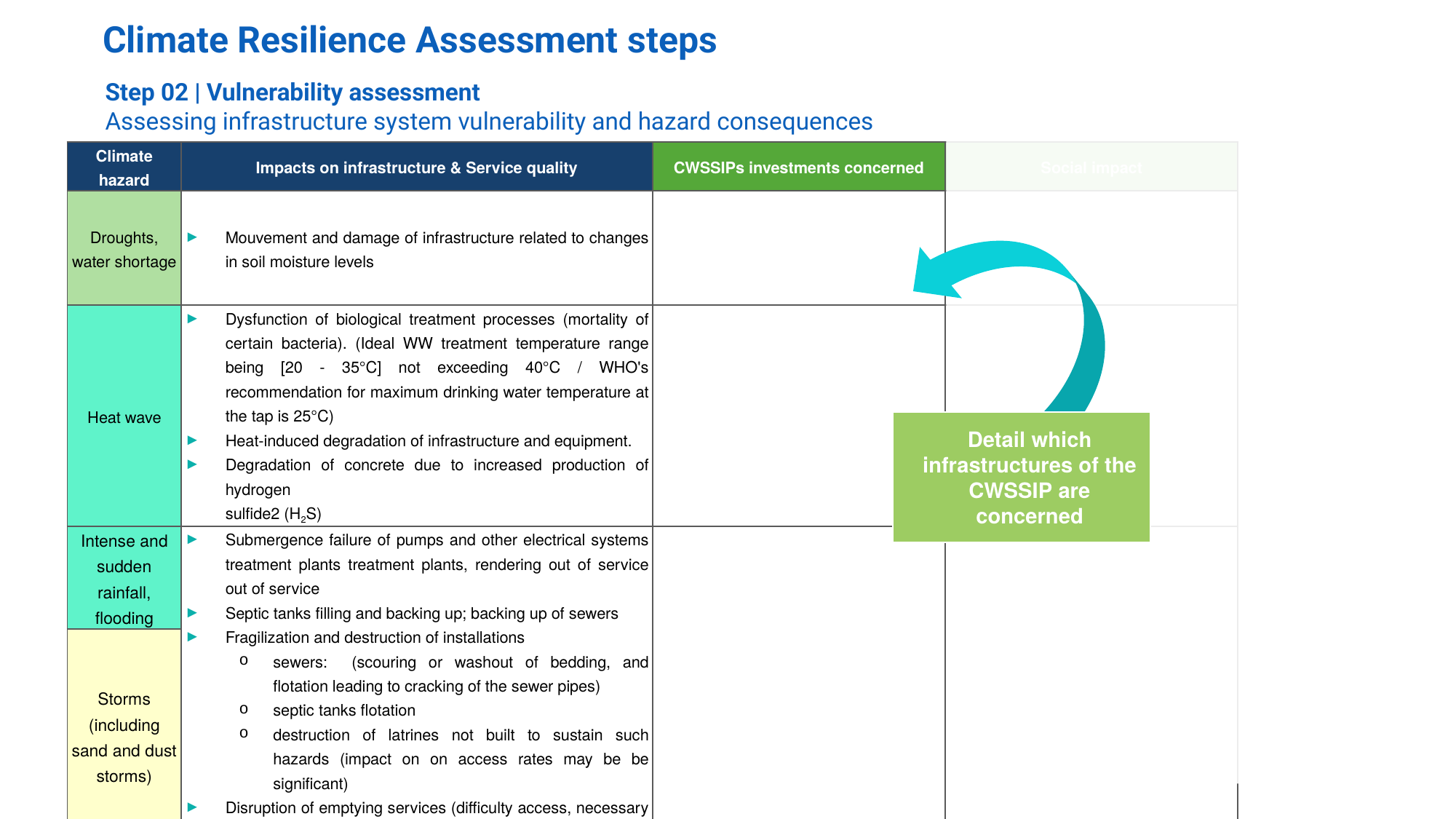

Climate Resilience Assessment steps
Step 02 | Vulnerability assessment
Assessing infrastructure system vulnerability and hazard consequences

| Climate hazard | Impacts on infrastructure & Service quality | CWSSIPs investments concerned | Social impact |
| --- | --- | --- | --- |
| Droughts, water shortage | Mouvement and damage of infrastructure related to changes in soil moisture levels |  |  |
| Heat wave | Dysfunction of biological treatment processes (mortality of certain bacteria). (Ideal WW treatment temperature range being [20 - 35°C] not exceeding 40°C / WHO's recommendation for maximum drinking water temperature at the tap is 25°C) Heat-induced degradation of infrastructure and equipment. Degradation of concrete due to increased production of hydrogen sulfide2 (H2S) |  |  |
| Intense and sudden rainfall, flooding | Submergence failure of pumps and other electrical systems treatment plants treatment plants, rendering out of service out of service Septic tanks filling and backing up; backing up of sewers Fragilization and destruction of installations sewers: (scouring or washout of bedding, and flotation leading to cracking of the sewer pipes) septic tanks flotation destruction of latrines not built to sustain such hazards (impact on on access rates may be be significant) Disruption of emptying services (difficulty access, necessary increase in frequency...) |  |  |
| Storms (including sand and dust storms) |  |  |  |

Detail which infrastructures of the CWSSIP are concerned
52